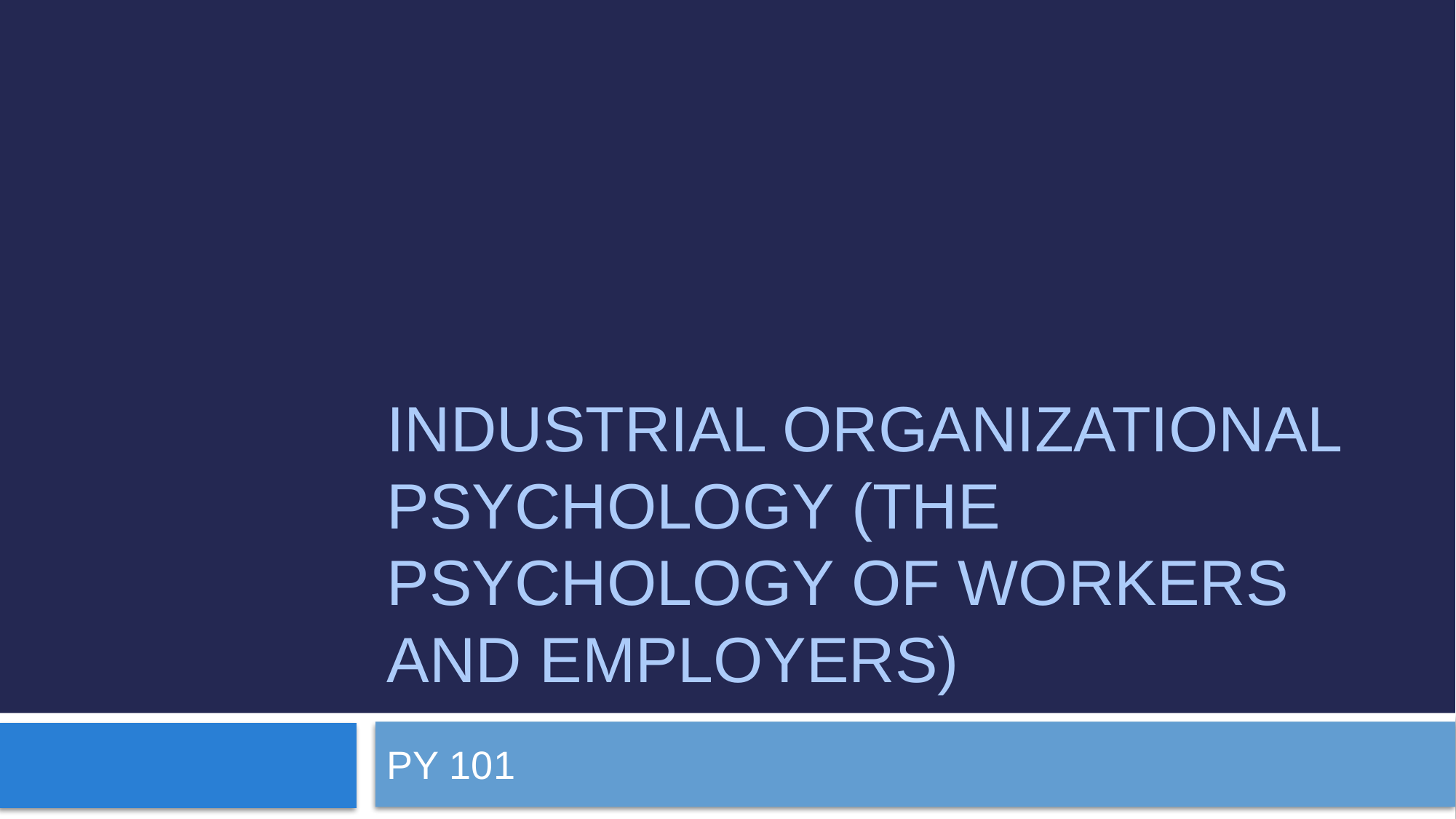

# Industrial Organizational Psychology (the psychology of workers and employers)
PY 101